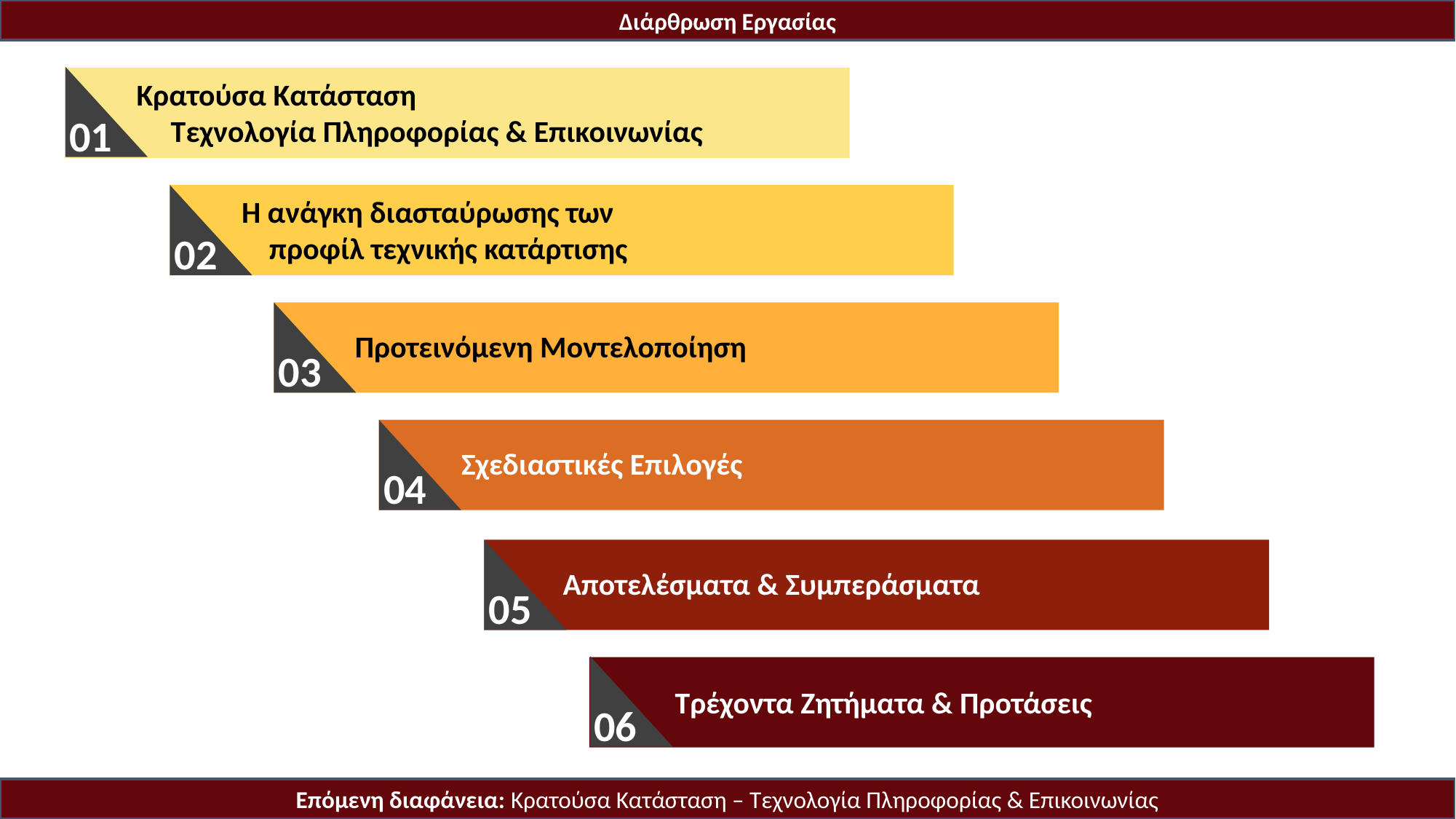

Διάρθρωση Εργασίας

Κρατούσα Κατάσταση
     Τεχνολογία Πληροφορίας & Επικοινωνίας
01

Η ανάγκη διασταύρωσης των
    προφίλ τεχνικής κατάρτισης
02

 Προτεινόμενη Μοντελοποίηση
03

 Σχεδιαστικές Επιλογές
04

 Αποτελέσματα & Συμπεράσματα
05

  Τρέχοντα Ζητήματα & Προτάσεις
06
Επόμενη διαφάνεια: Κρατούσα Κατάσταση – Τεχνολογία Πληροφορίας & Επικοινωνίας